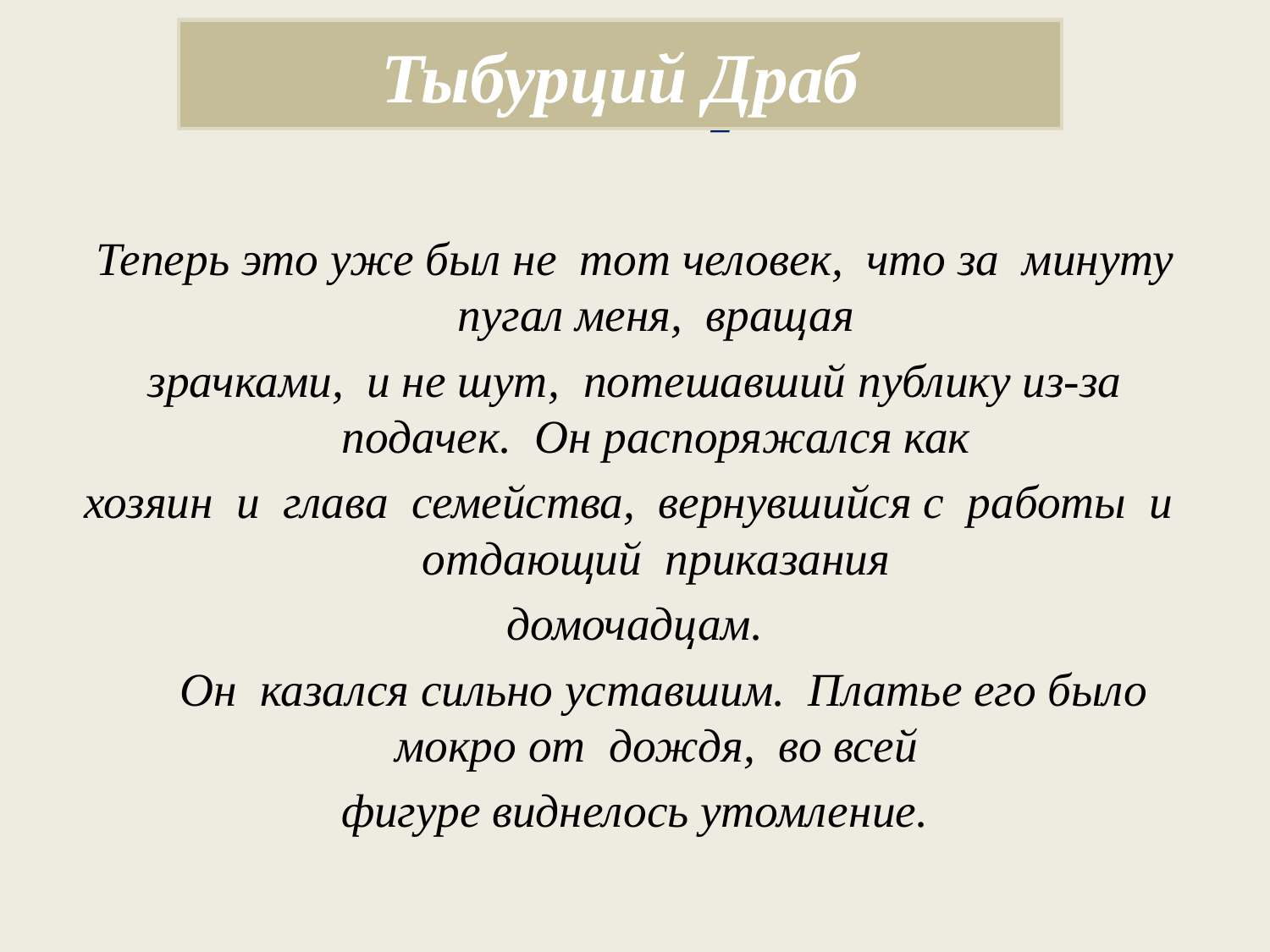

Тыбурций Драб
# Узнай героя
Теперь это уже был не  тот человек,  что за  минуту пугал меня,  вращая
зрачками,  и не шут,  потешавший публику из-за подачек.  Он распоряжался как
хозяин  и  глава  семейства,  вернувшийся с  работы  и  отдающий  приказания
домочадцам.
     Он  казался сильно уставшим.  Платье его было мокро от  дождя,  во всей
фигуре виднелось утомление.